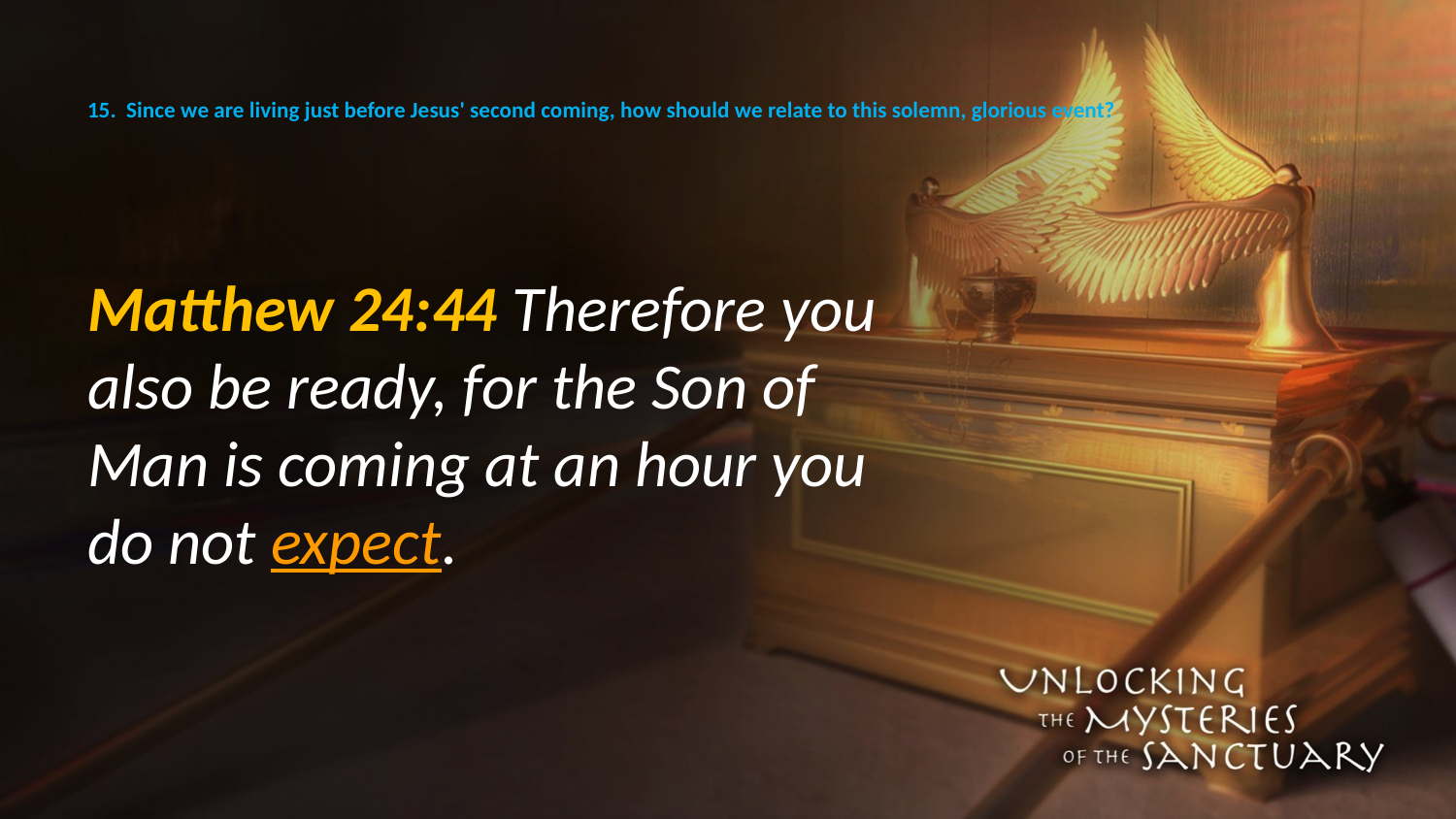

# 15.  Since we are living just before Jesus' second coming, how should we relate to this solemn, glorious event?

Matthew 24:44 Therefore you also be ready, for the Son of Man is coming at an hour you do not expect.